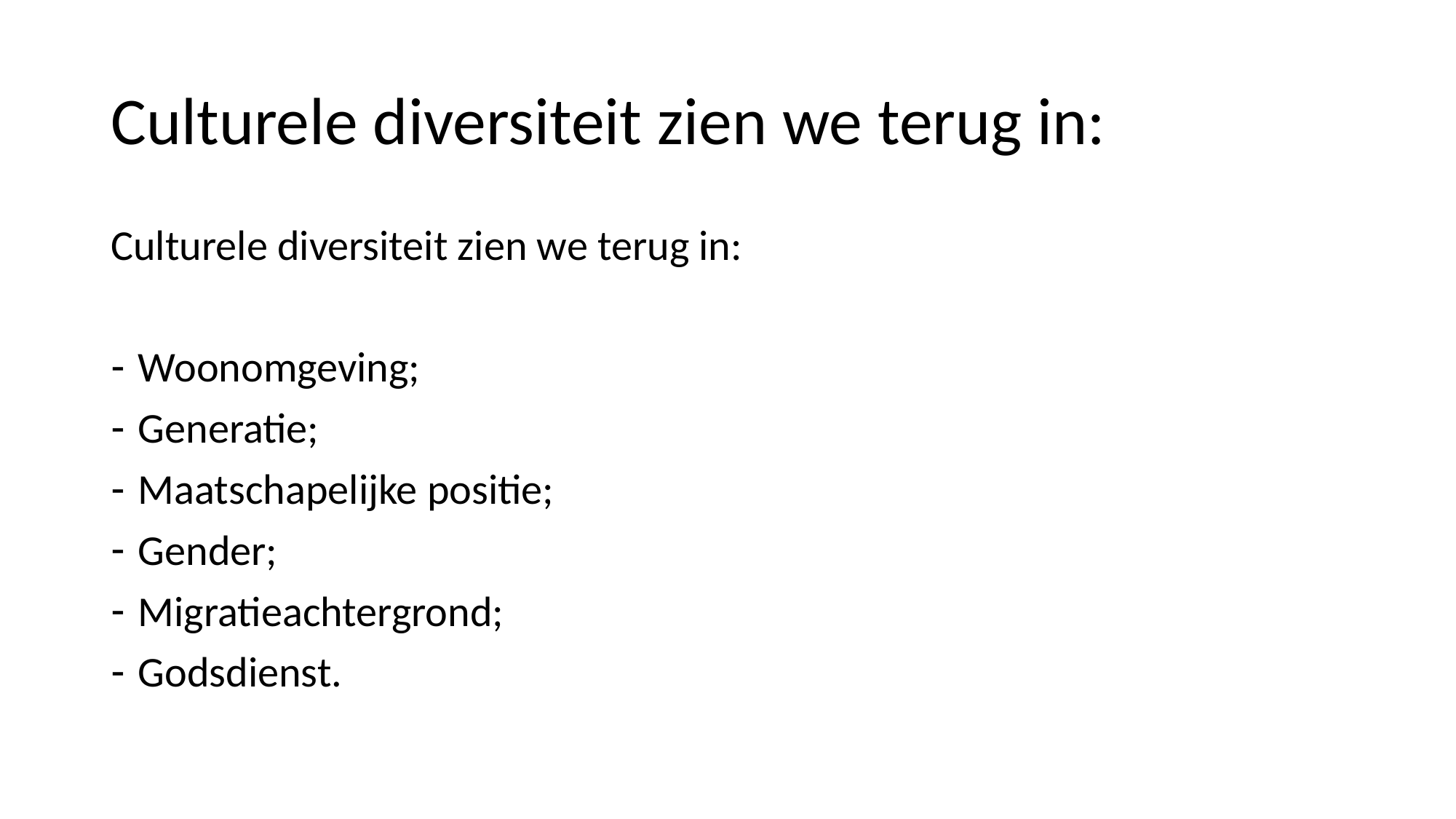

# Culturele diversiteit zien we terug in:
Culturele diversiteit zien we terug in:

Woonomgeving;
Generatie;
Maatschapelijke positie;
Gender;
Migratieachtergrond;
Godsdienst.